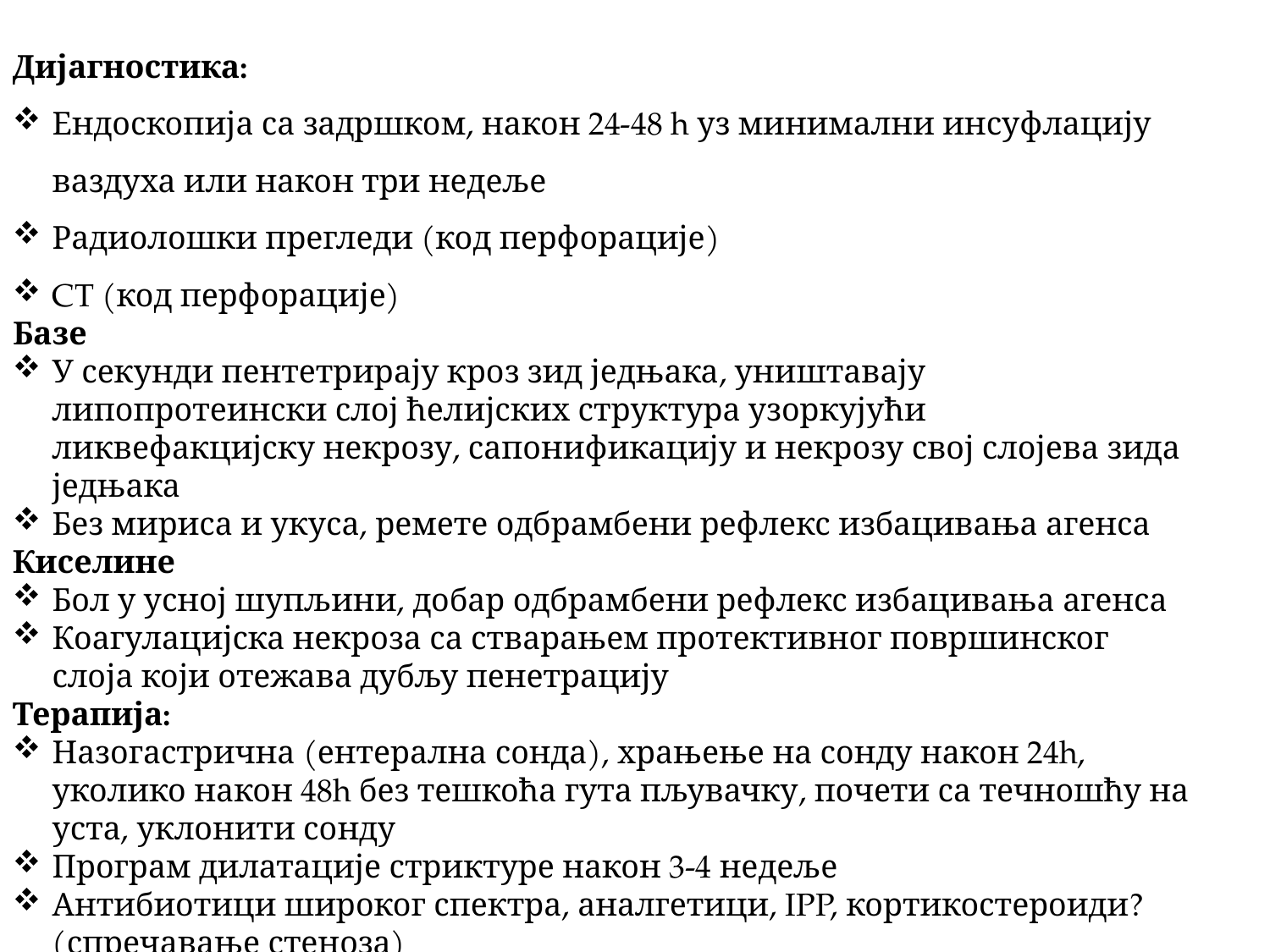

Дијагностика:
Ендоскопија са задршком, након 24-48 h уз минимални инсуфлацију ваздуха или након три недеље
Радиолошки прегледи (код перфорације)
CT (код перфорације)
Базе
У секунди пентетрирају кроз зид једњака, уништавају липопротеински слој ћелијских структура узоркујући ликвефакцијску некрозу, сапонификацију и некрозу свој слојева зида једњака
Без мириса и укуса, ремете одбрамбени рефлекс избацивања агенса
Киселине
Бол у усној шупљини, добар одбрамбени рефлекс избацивања агенса
Коагулацијска некроза са стварањем протективног површинског слоја који отежава дубљу пенетрацију
Терапија:
Назогастрична (ентерална сонда), храњење на сонду након 24h, уколико након 48h без тешкоћа гута пљувачку, почети са течношћу на уста, уклонити сонду
Програм дилатације стриктуре након 3-4 недеље
Антибиотици широког спектра, аналгетици, IPP, кортикостероиди? (спречавање стеноза)